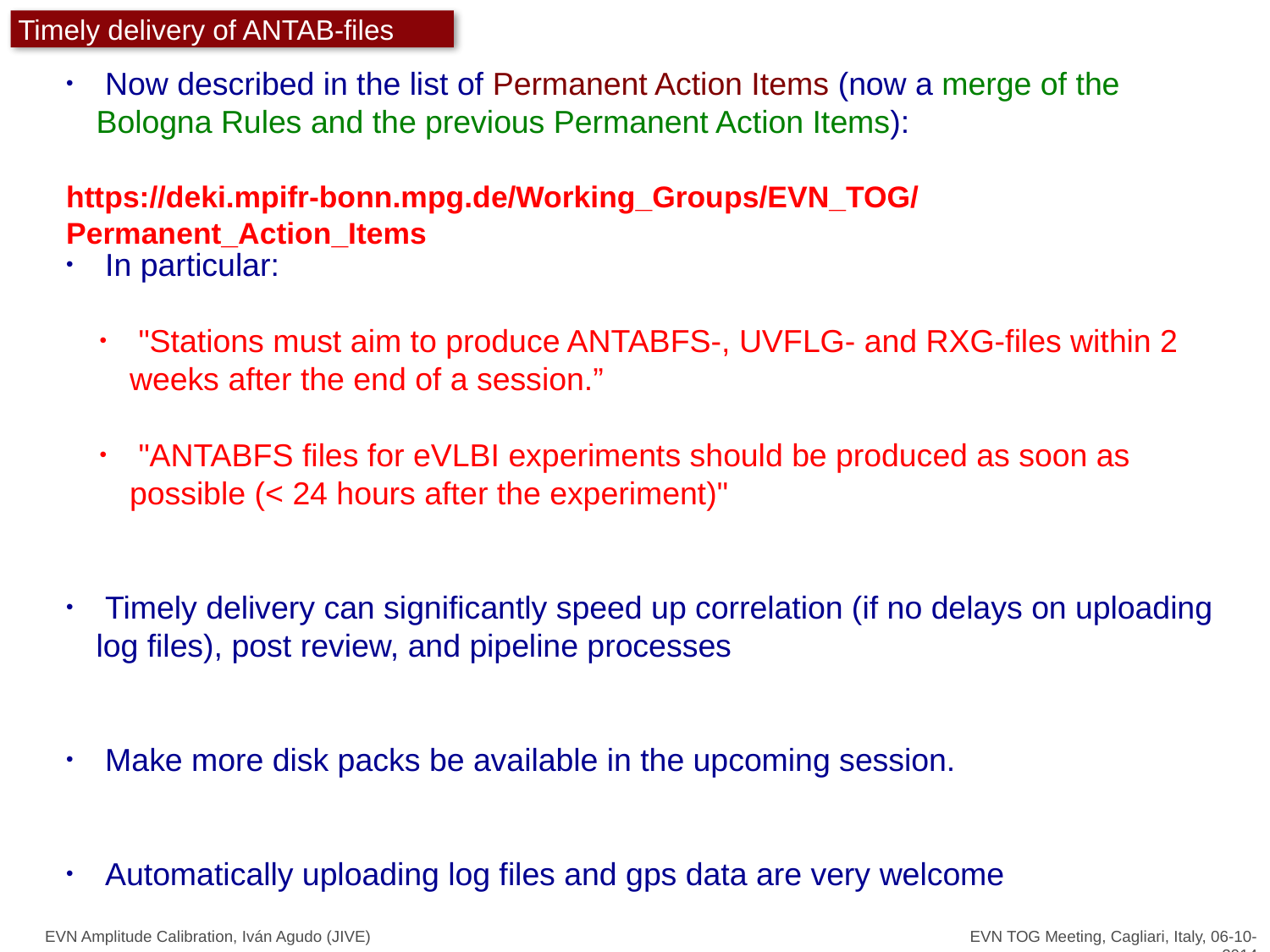

Timely delivery of ANTAB-files
 Now described in the list of Permanent Action Items (now a merge of the Bologna Rules and the previous Permanent Action Items):

https://deki.mpifr-bonn.mpg.de/Working_Groups/EVN_TOG/Permanent_Action_Items

 In particular:

 "Stations must aim to produce ANTABFS-, UVFLG- and RXG-files within 2 weeks after the end of a session.”

 "ANTABFS files for eVLBI experiments should be produced as soon as possible (< 24 hours after the experiment)"

 Timely delivery can significantly speed up correlation (if no delays on uploading log files), post review, and pipeline processes

 Make more disk packs be available in the upcoming session.

 Automatically uploading log files and gps data are very welcome
EVN Amplitude Calibration, Iván Agudo (JIVE)                                                                                                                                       EVN TOG Meeting, Cagliari, Italy, 06-10-2014